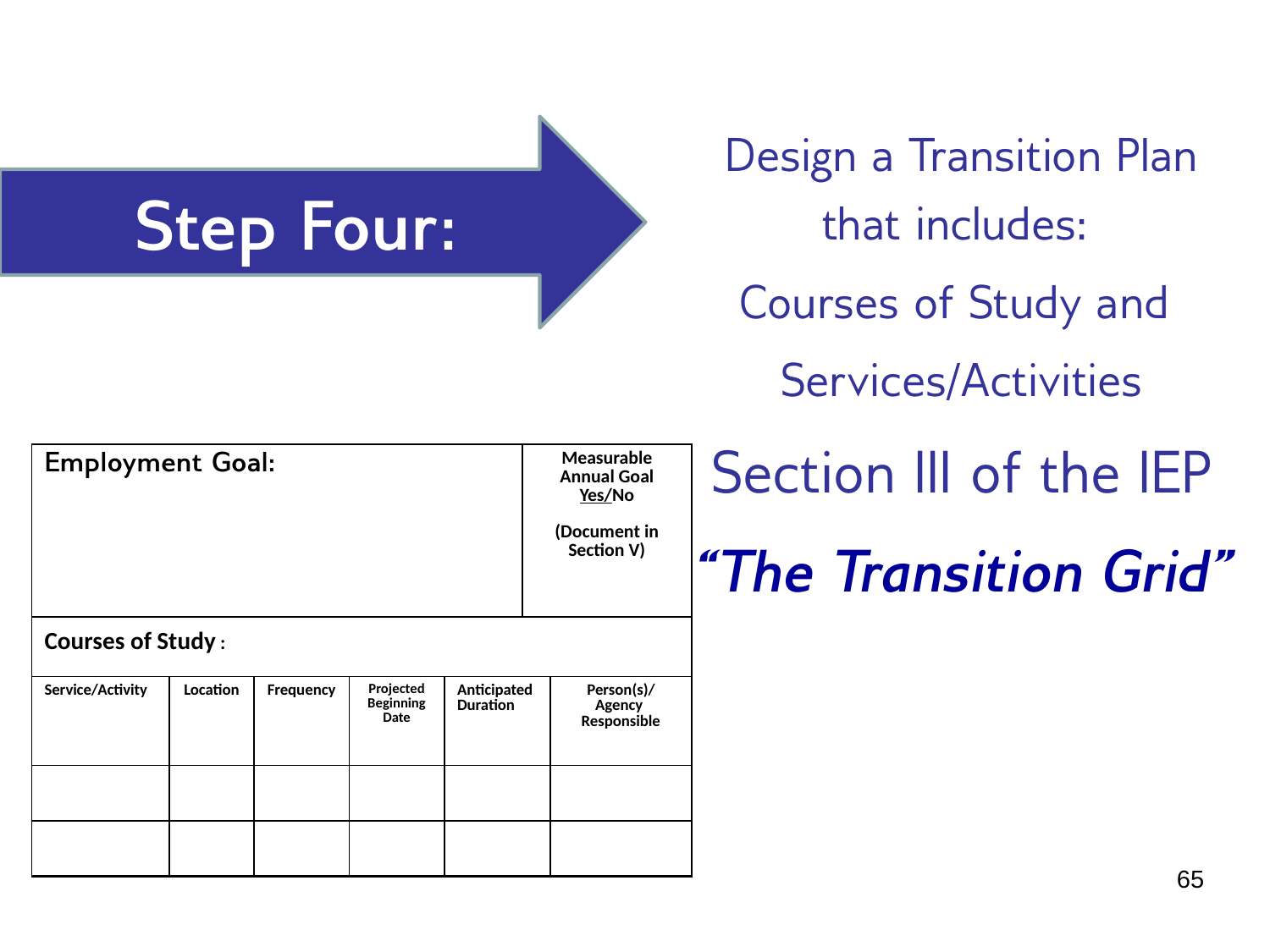

Design a Transition Plan that includes:
Courses of Study and
Services/Activities
Section III of the IEP
“The Transition Grid”

Step Four:
| Employment Goal: |  |  |  |  | Measurable Annual Goal Yes/No (Document in Section V) |  |
| --- | --- | --- | --- | --- | --- | --- |
| Courses of Study : |  |  |  |  |  |  |
| Service/Activity | Location | Frequency | Projected Beginning Date | Anticipated Duration |  | Person(s)/ Agency Responsible |
|  |  |  |  |  |  |  |
|  |  |  |  |  |  |  |
65